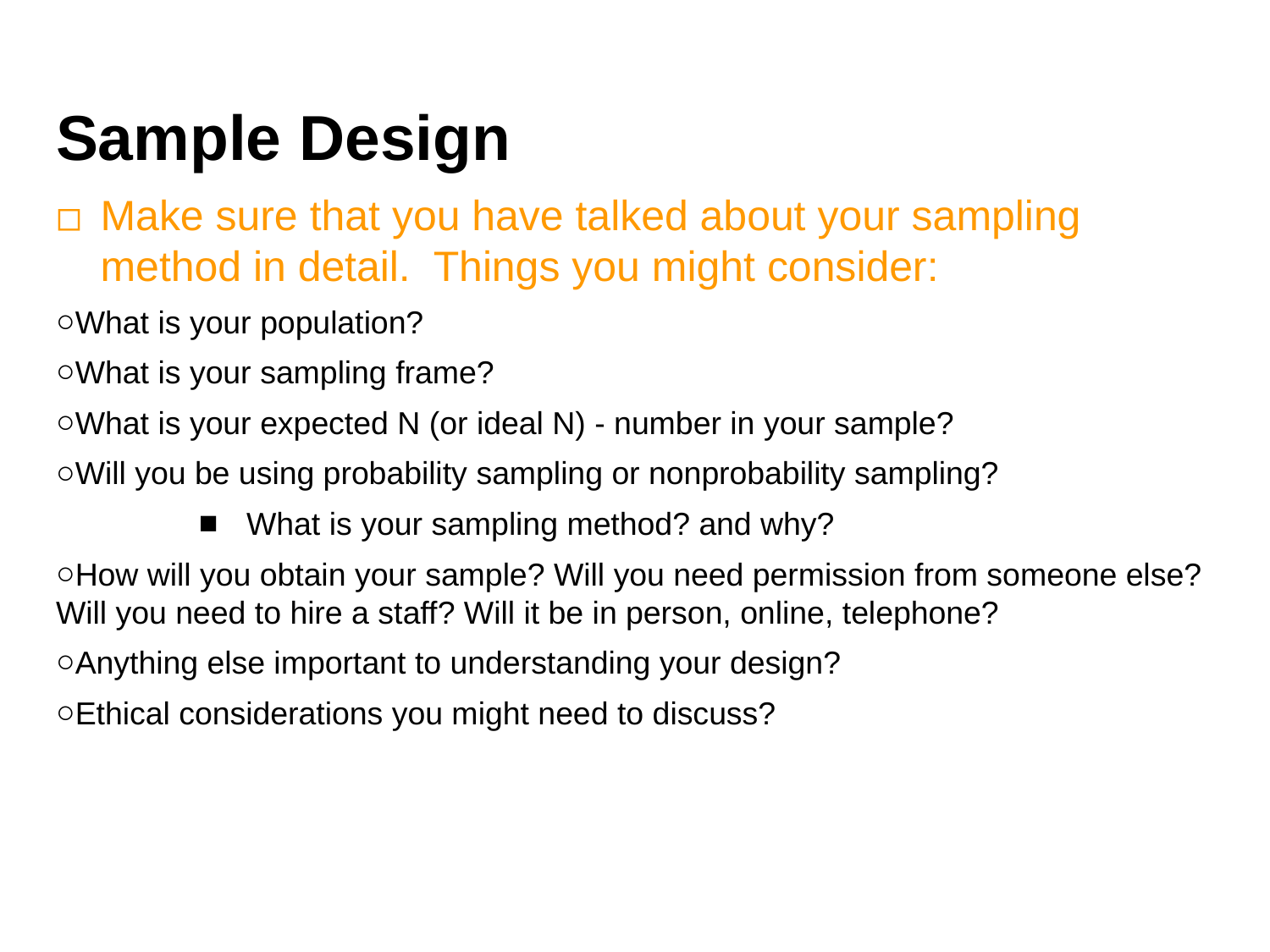

# Sample Design
Make sure that you have talked about your sampling method in detail.  Things you might consider:
What is your population?
What is your sampling frame?
What is your expected N (or ideal N) - number in your sample?
Will you be using probability sampling or nonprobability sampling?
What is your sampling method? and why?
How will you obtain your sample? Will you need permission from someone else? Will you need to hire a staff? Will it be in person, online, telephone?
Anything else important to understanding your design?
Ethical considerations you might need to discuss?